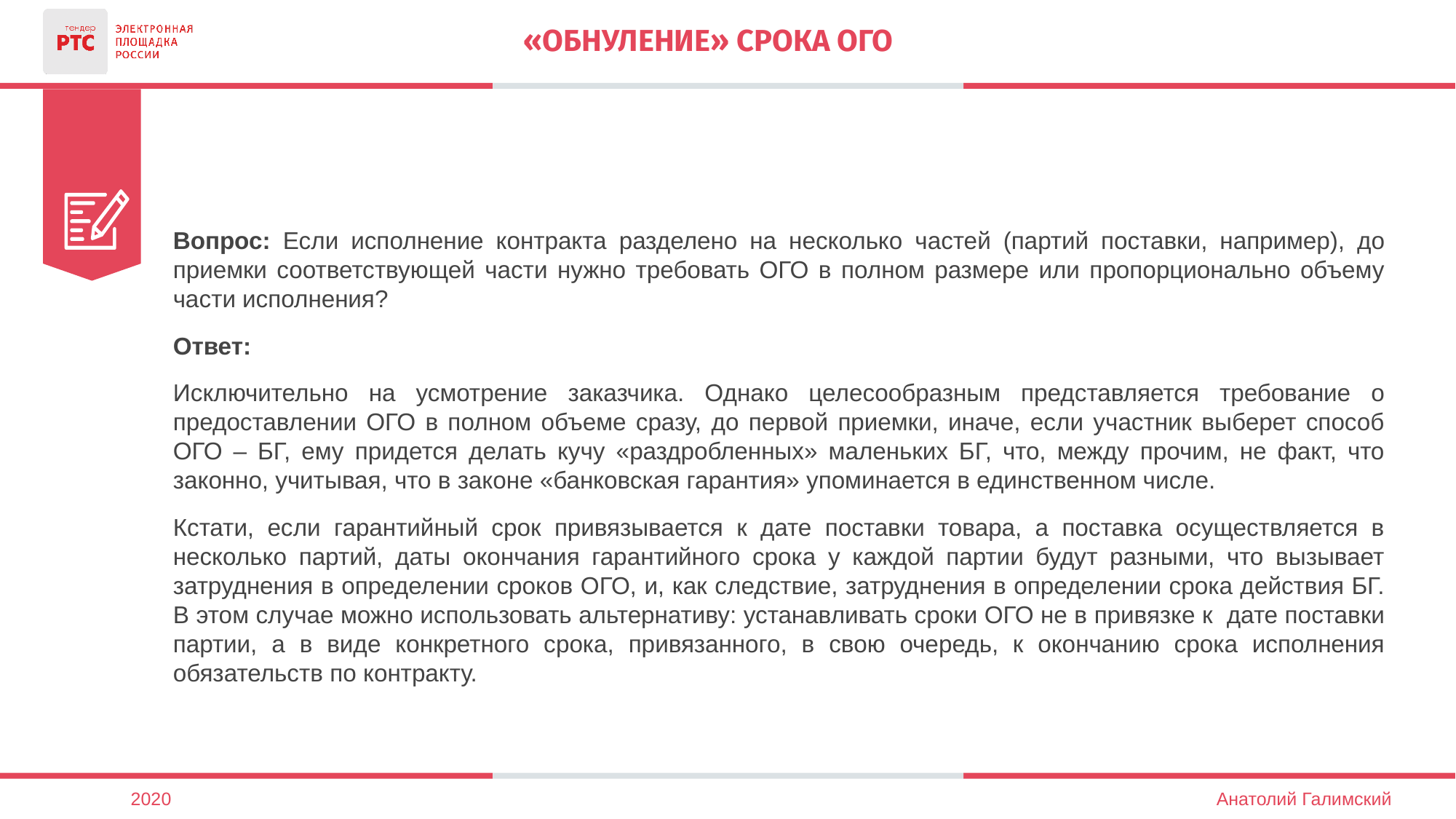

# «Обнуление» срока ого

Вопрос: Если исполнение контракта разделено на несколько частей (партий поставки, например), до приемки соответствующей части нужно требовать ОГО в полном размере или пропорционально объему части исполнения?
Ответ:
Исключительно на усмотрение заказчика. Однако целесообразным представляется требование о предоставлении ОГО в полном объеме сразу, до первой приемки, иначе, если участник выберет способ ОГО – БГ, ему придется делать кучу «раздробленных» маленьких БГ, что, между прочим, не факт, что законно, учитывая, что в законе «банковская гарантия» упоминается в единственном числе.
Кстати, если гарантийный срок привязывается к дате поставки товара, а поставка осуществляется в несколько партий, даты окончания гарантийного срока у каждой партии будут разными, что вызывает затруднения в определении сроков ОГО, и, как следствие, затруднения в определении срока действия БГ. В этом случае можно использовать альтернативу: устанавливать сроки ОГО не в привязке к  дате поставки партии, а в виде конкретного срока, привязанного, в свою очередь, к окончанию срока исполнения обязательств по контракту.
2020
Анатолий Галимский